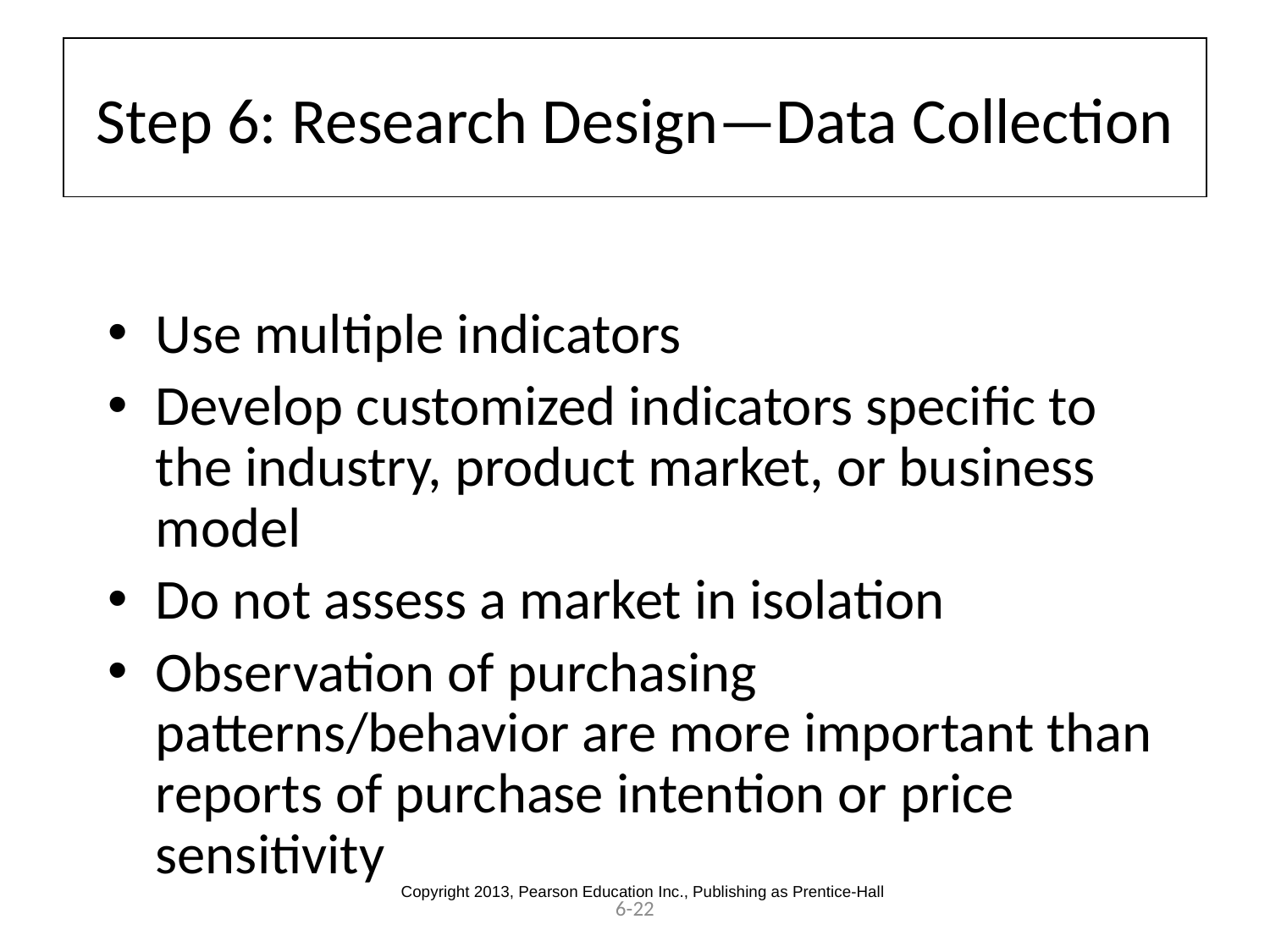

# Step 6: Research Design—Data Collection
Use multiple indicators
Develop customized indicators specific to the industry, product market, or business model
Do not assess a market in isolation
Observation of purchasing patterns/behavior are more important than reports of purchase intention or price sensitivity
Copyright 2013, Pearson Education Inc., Publishing as Prentice-Hall

6-22